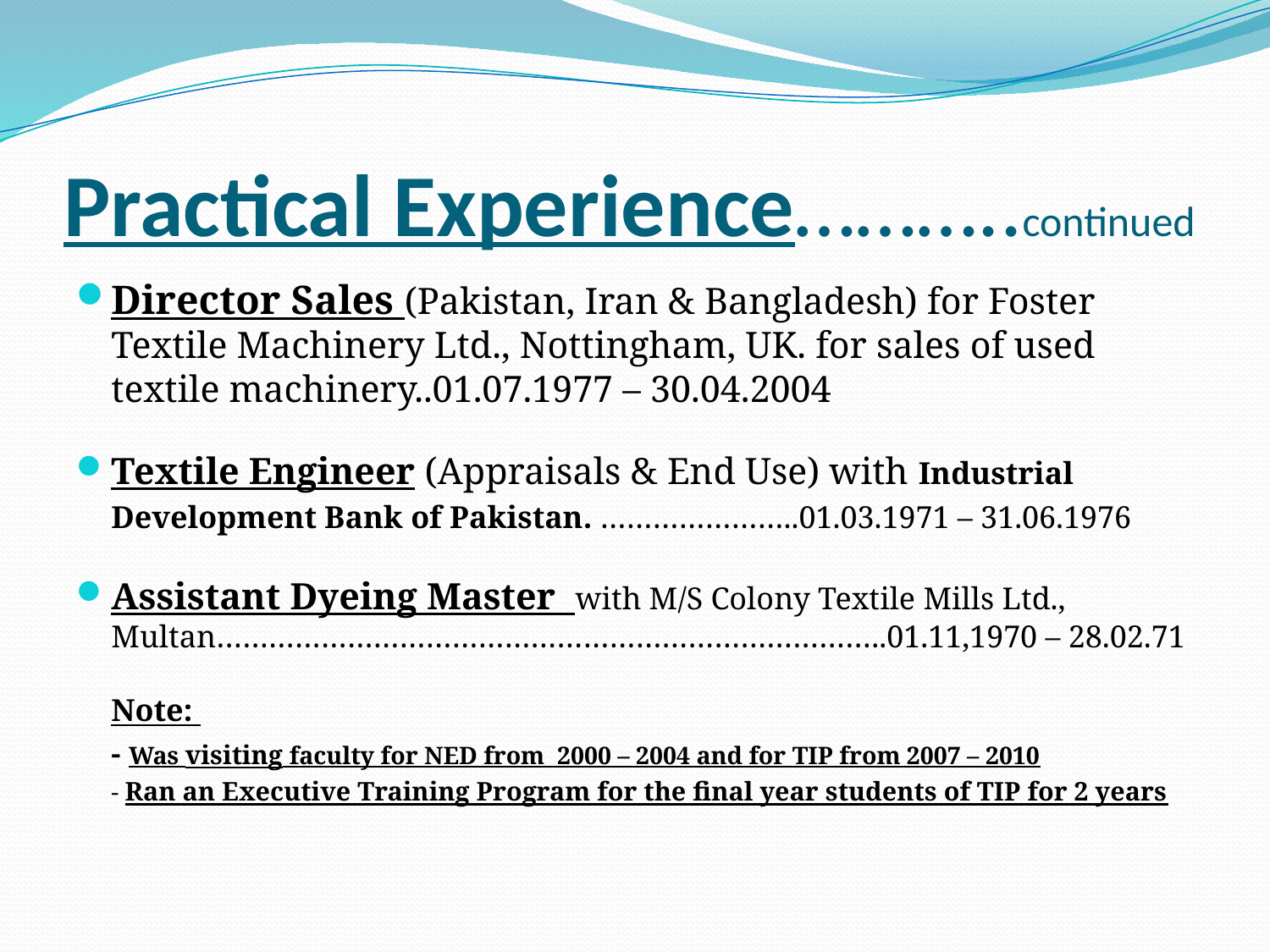

# Practical Experience………..continued
Director Sales (Pakistan, Iran & Bangladesh) for Foster Textile Machinery Ltd., Nottingham, UK. for sales of used textile machinery..01.07.1977 – 30.04.2004

Textile Engineer (Appraisals & End Use) with Industrial
	Development Bank of Pakistan. …………………..01.03.1971 – 31.06.1976

Assistant Dyeing Master  with M/S Colony Textile Mills Ltd., Multan…………………………………………………………………..01.11,1970 – 28.02.71

	Note:
	- Was visiting faculty for NED from  2000 – 2004 and for TIP from 2007 – 2010
	- Ran an Executive Training Program for the final year students of TIP for 2 years